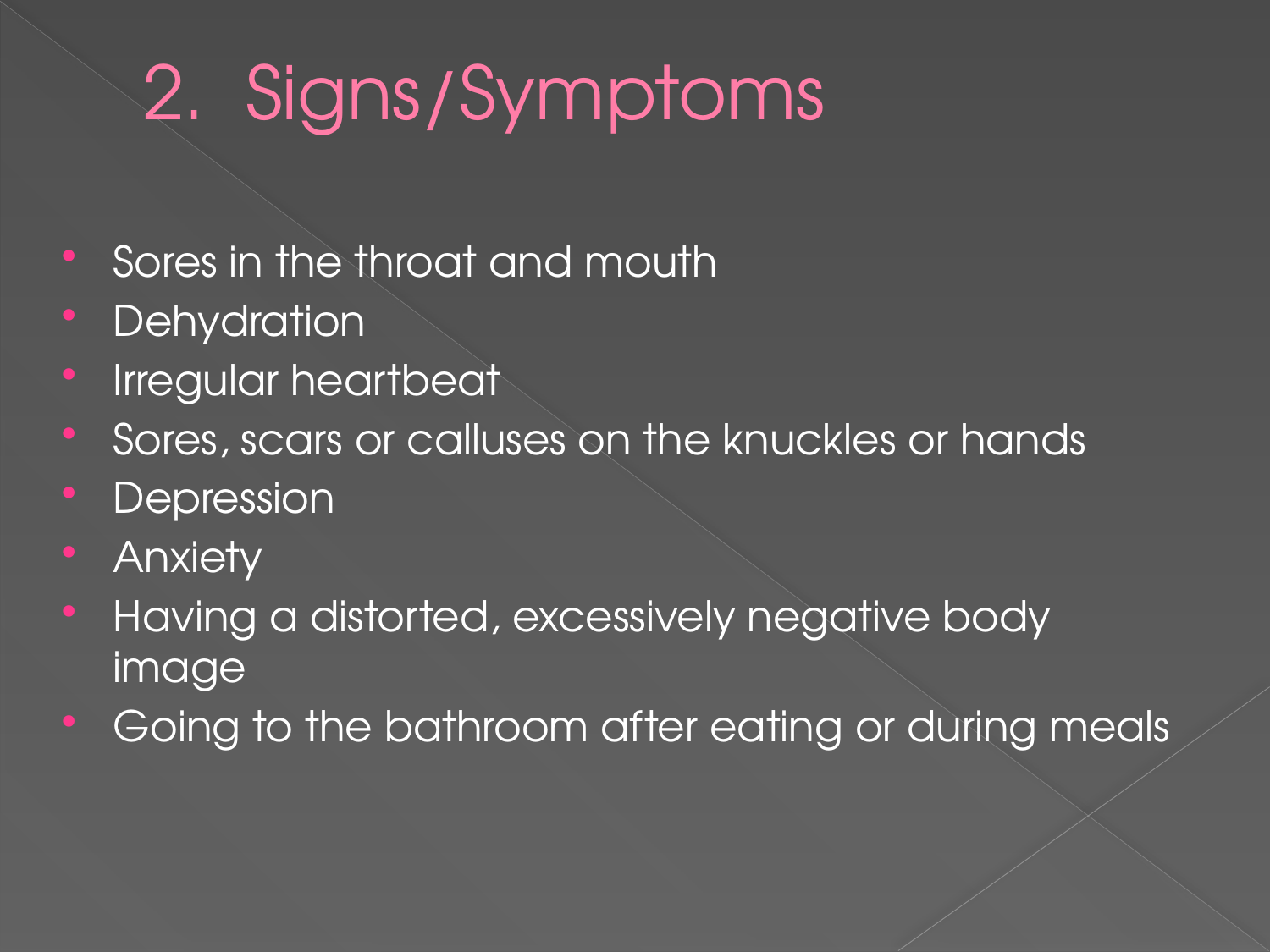

# 2.  Signs/Symptoms

Sores in the throat and mouth
Dehydration
Irregular heartbeat
Sores, scars or calluses on the knuckles or hands
Depression
Anxiety
Having a distorted, excessively negative body image
Going to the bathroom after eating or during meals